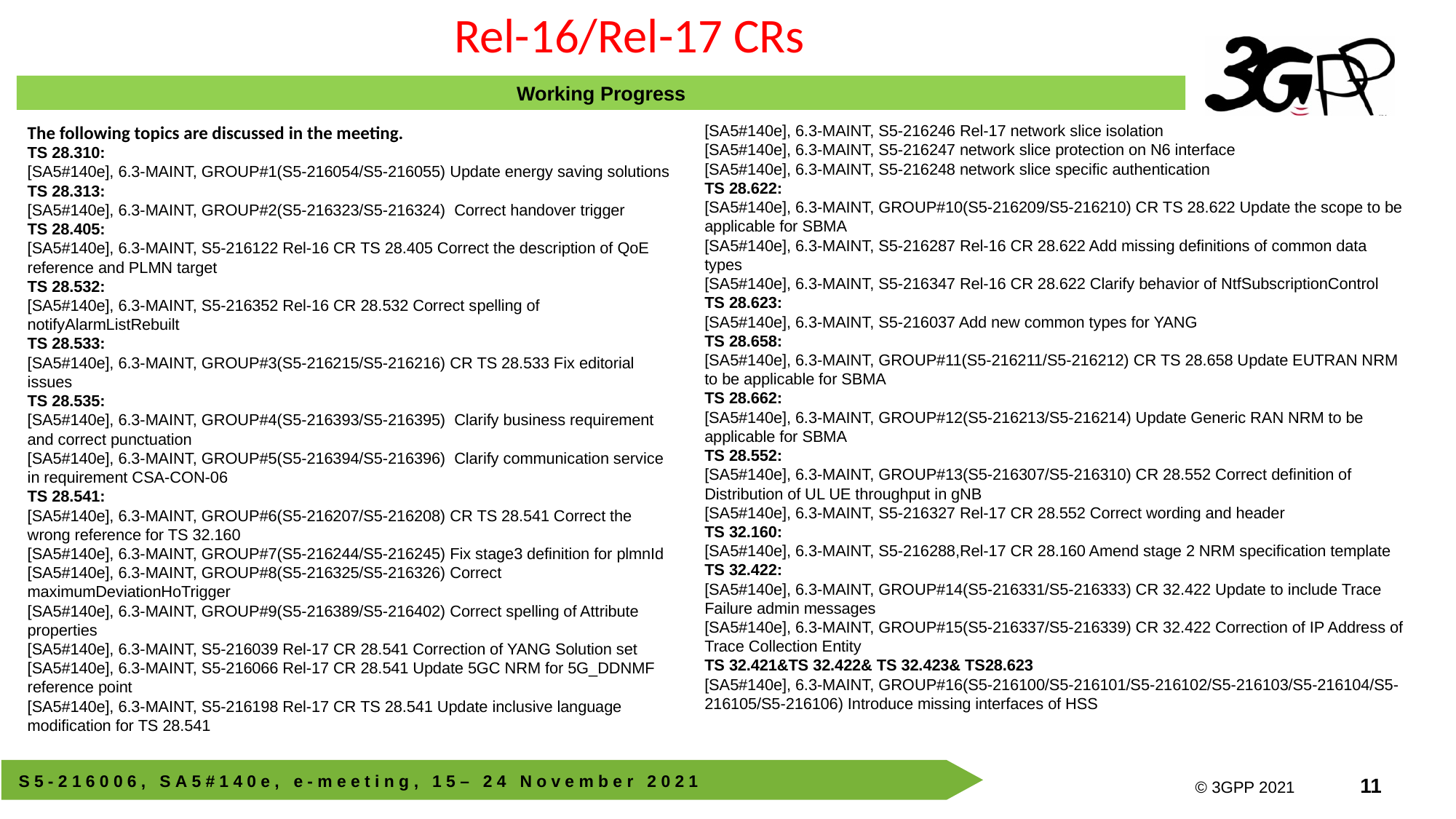

Rel-16/Rel-17 CRs
Working Progress
The following topics are discussed in the meeting.
TS 28.310:
[SA5#140e], 6.3-MAINT, GROUP#1(S5-216054/S5-216055) Update energy saving solutions
TS 28.313:
[SA5#140e], 6.3-MAINT, GROUP#2(S5-216323/S5-216324)  Correct handover trigger
TS 28.405:
[SA5#140e], 6.3-MAINT, S5-216122 Rel-16 CR TS 28.405 Correct the description of QoE reference and PLMN target
TS 28.532:
[SA5#140e], 6.3-MAINT, S5-216352 Rel-16 CR 28.532 Correct spelling of notifyAlarmListRebuilt
TS 28.533:
[SA5#140e], 6.3-MAINT, GROUP#3(S5-216215/S5-216216) CR TS 28.533 Fix editorial issues
TS 28.535:
[SA5#140e], 6.3-MAINT, GROUP#4(S5-216393/S5-216395)  Clarify business requirement and correct punctuation
[SA5#140e], 6.3-MAINT, GROUP#5(S5-216394/S5-216396)  Clarify communication service in requirement CSA-CON-06
TS 28.541:
[SA5#140e], 6.3-MAINT, GROUP#6(S5-216207/S5-216208) CR TS 28.541 Correct the wrong reference for TS 32.160
[SA5#140e], 6.3-MAINT, GROUP#7(S5-216244/S5-216245) Fix stage3 definition for plmnId
[SA5#140e], 6.3-MAINT, GROUP#8(S5-216325/S5-216326) Correct maximumDeviationHoTrigger
[SA5#140e], 6.3-MAINT, GROUP#9(S5-216389/S5-216402) Correct spelling of Attribute properties
[SA5#140e], 6.3-MAINT, S5-216039 Rel-17 CR 28.541 Correction of YANG Solution set
[SA5#140e], 6.3-MAINT, S5-216066 Rel-17 CR 28.541 Update 5GC NRM for 5G_DDNMF reference point
[SA5#140e], 6.3-MAINT, S5-216198 Rel-17 CR TS 28.541 Update inclusive language modification for TS 28.541
[SA5#140e], 6.3-MAINT, S5-216246 Rel-17 network slice isolation
[SA5#140e], 6.3-MAINT, S5-216247 network slice protection on N6 interface
[SA5#140e], 6.3-MAINT, S5-216248 network slice specific authentication
TS 28.622:
[SA5#140e], 6.3-MAINT, GROUP#10(S5-216209/S5-216210) CR TS 28.622 Update the scope to be applicable for SBMA
[SA5#140e], 6.3-MAINT, S5-216287 Rel-16 CR 28.622 Add missing definitions of common data types
[SA5#140e], 6.3-MAINT, S5-216347 Rel-16 CR 28.622 Clarify behavior of NtfSubscriptionControl
TS 28.623:
[SA5#140e], 6.3-MAINT, S5-216037 Add new common types for YANG
TS 28.658:
[SA5#140e], 6.3-MAINT, GROUP#11(S5-216211/S5-216212) CR TS 28.658 Update EUTRAN NRM to be applicable for SBMA
TS 28.662:
[SA5#140e], 6.3-MAINT, GROUP#12(S5-216213/S5-216214) Update Generic RAN NRM to be applicable for SBMA
TS 28.552:
[SA5#140e], 6.3-MAINT, GROUP#13(S5-216307/S5-216310) CR 28.552 Correct definition of Distribution of UL UE throughput in gNB
[SA5#140e], 6.3-MAINT, S5-216327 Rel-17 CR 28.552 Correct wording and header
TS 32.160:
[SA5#140e], 6.3-MAINT, S5-216288,Rel-17 CR 28.160 Amend stage 2 NRM specification template
TS 32.422:
[SA5#140e], 6.3-MAINT, GROUP#14(S5-216331/S5-216333) CR 32.422 Update to include Trace Failure admin messages
[SA5#140e], 6.3-MAINT, GROUP#15(S5-216337/S5-216339) CR 32.422 Correction of IP Address of Trace Collection Entity
TS 32.421&TS 32.422& TS 32.423& TS28.623
[SA5#140e], 6.3-MAINT, GROUP#16(S5-216100/S5-216101/S5-216102/S5-216103/S5-216104/S5-216105/S5-216106) Introduce missing interfaces of HSS